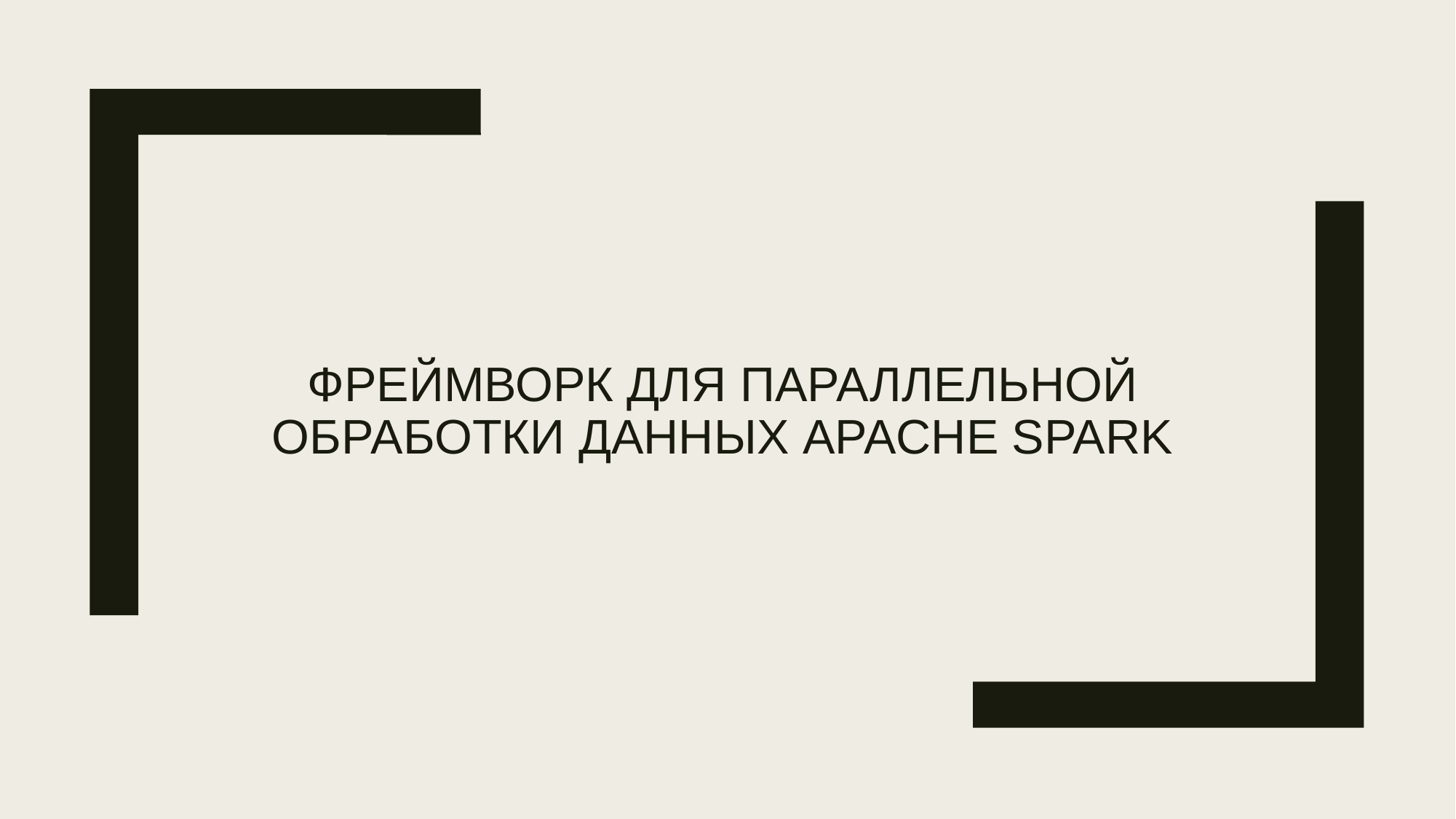

# Фреймворк для параллельной обработки данных Apache Spark